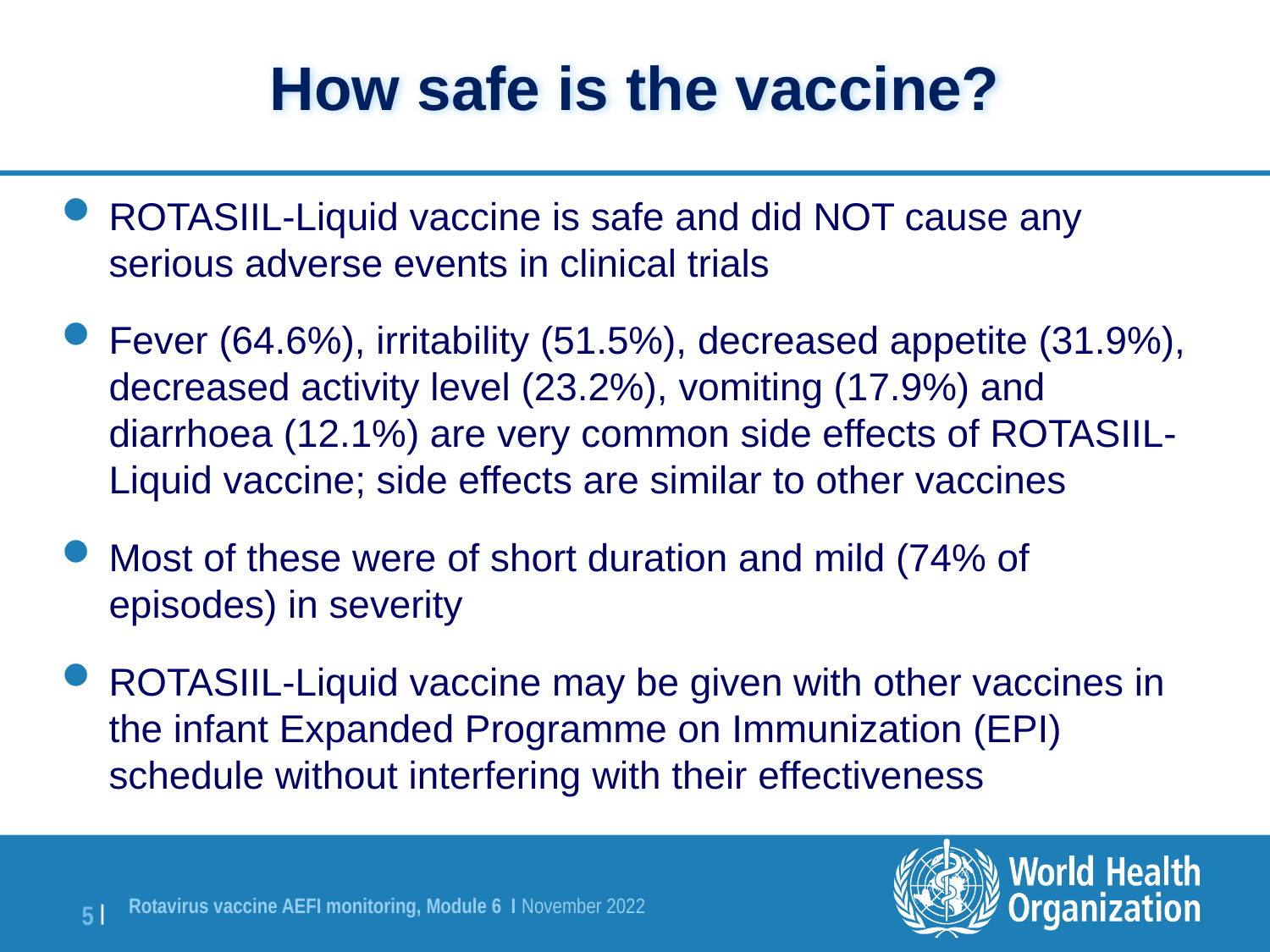

How safe is the vaccine?
ROTASIIL-Liquid vaccine is safe and did NOT cause any serious adverse events in clinical trials
Fever (64.6%), irritability (51.5%), decreased appetite (31.9%), decreased activity level (23.2%), vomiting (17.9%) and diarrhoea (12.1%) are very common side effects of ROTASIIL-Liquid vaccine; side effects are similar to other vaccines
Most of these were of short duration and mild (74% of episodes) in severity
ROTASIIL-Liquid vaccine may be given with other vaccines in the infant Expanded Programme on Immunization (EPI) schedule without interfering with their effectiveness